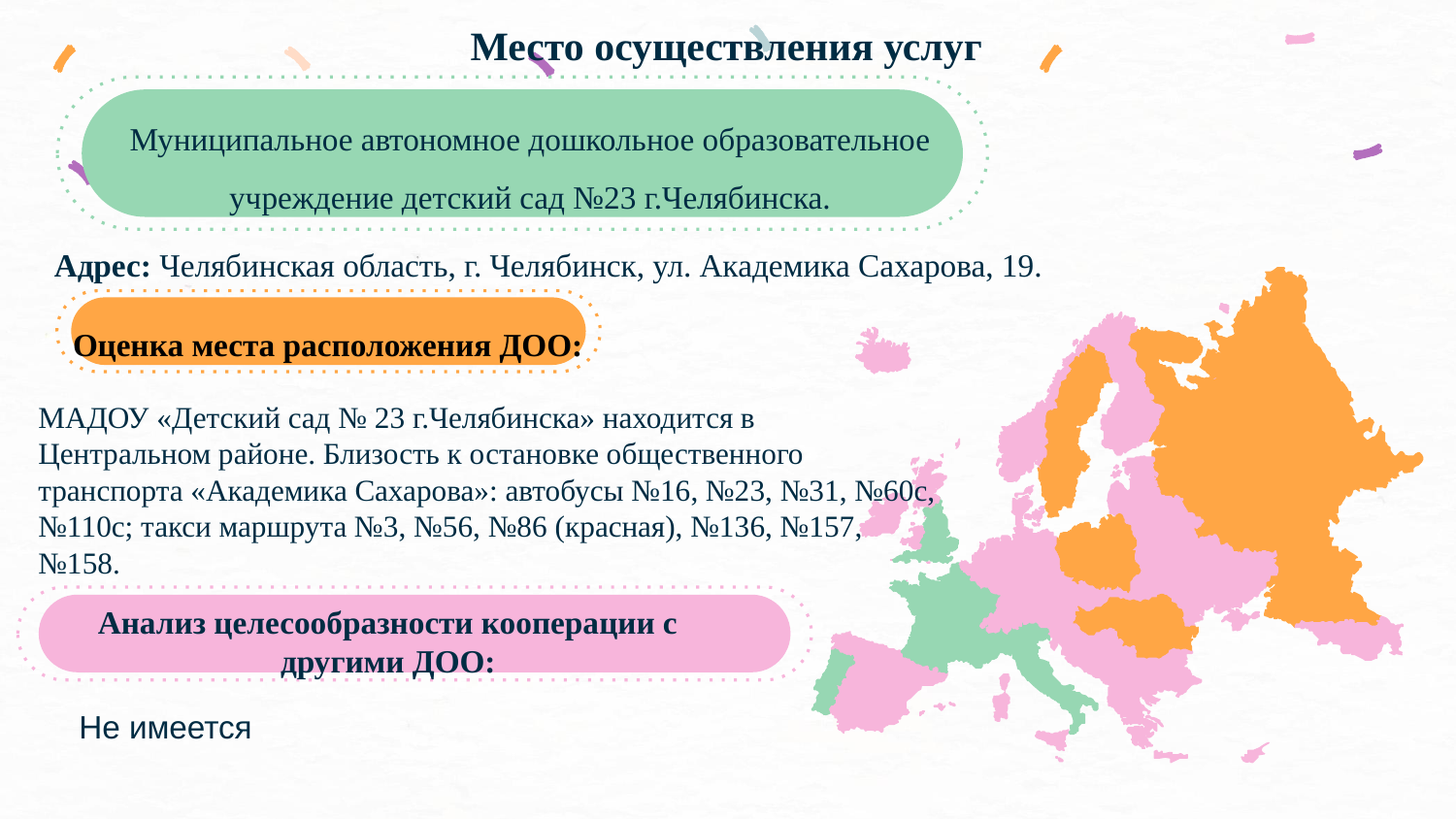

# Место осуществления услуг

Муниципальное автономное дошкольное образовательное учреждение детский сад №23 г.Челябинска.

Адрес: Челябинская область, г. Челябинск, ул. Академика Сахарова, 19.

Оценка места расположения ДОО:
МАДОУ «Детский сад № 23 г.Челябинска» находится в Центральном районе. Близость к остановке общественного транспорта «Академика Сахарова»: автобусы №16, №23, №31, №60с, №110с; такси маршрута №3, №56, №86 (красная), №136, №157, №158.

Анализ целесообразности кооперации с другими ДОО:

Не имеется